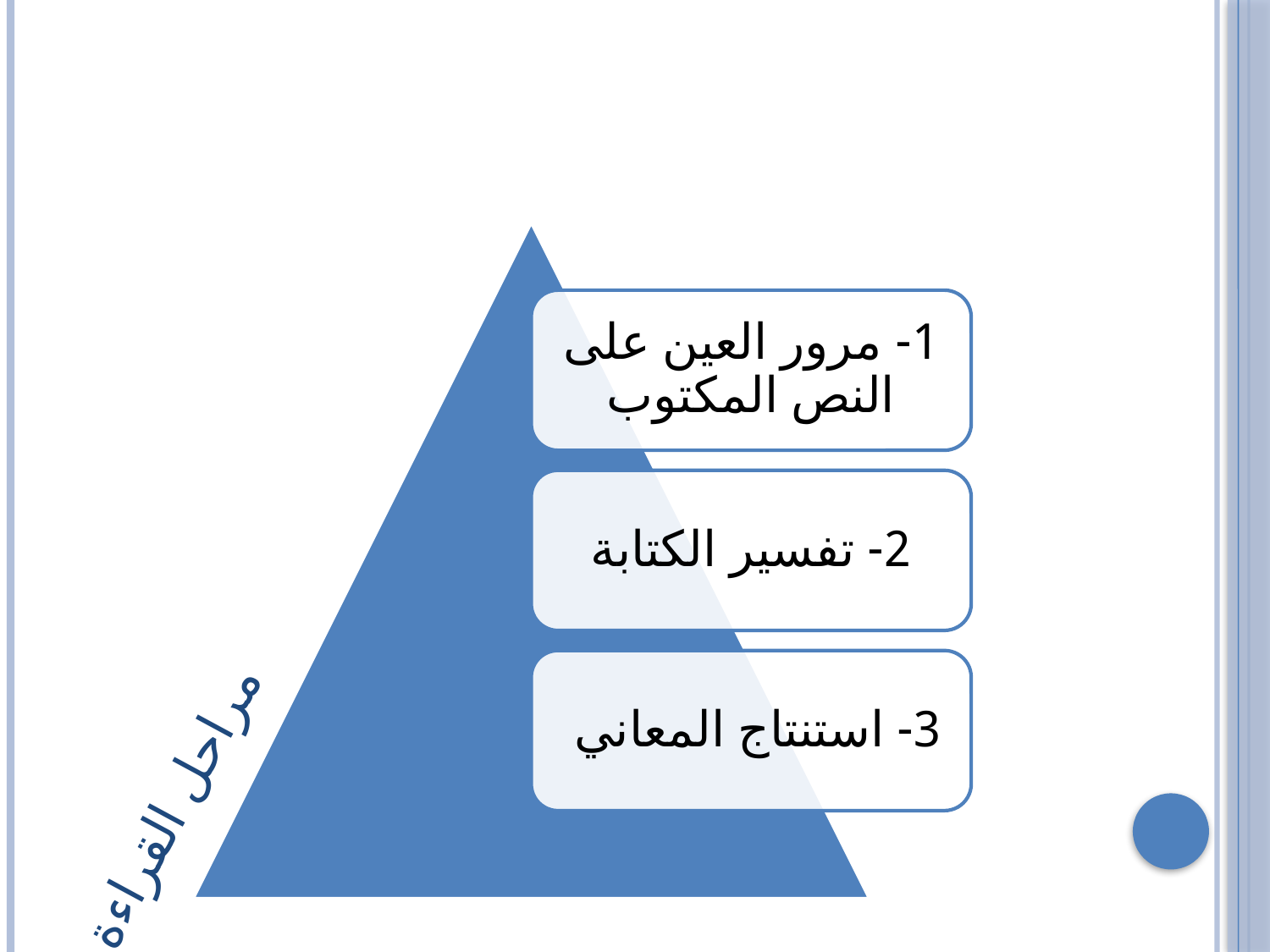

1- مرور العين على النص المكتوب
2- تفسير الكتابة
3- استنتاج المعاني
# مراحل القراءة